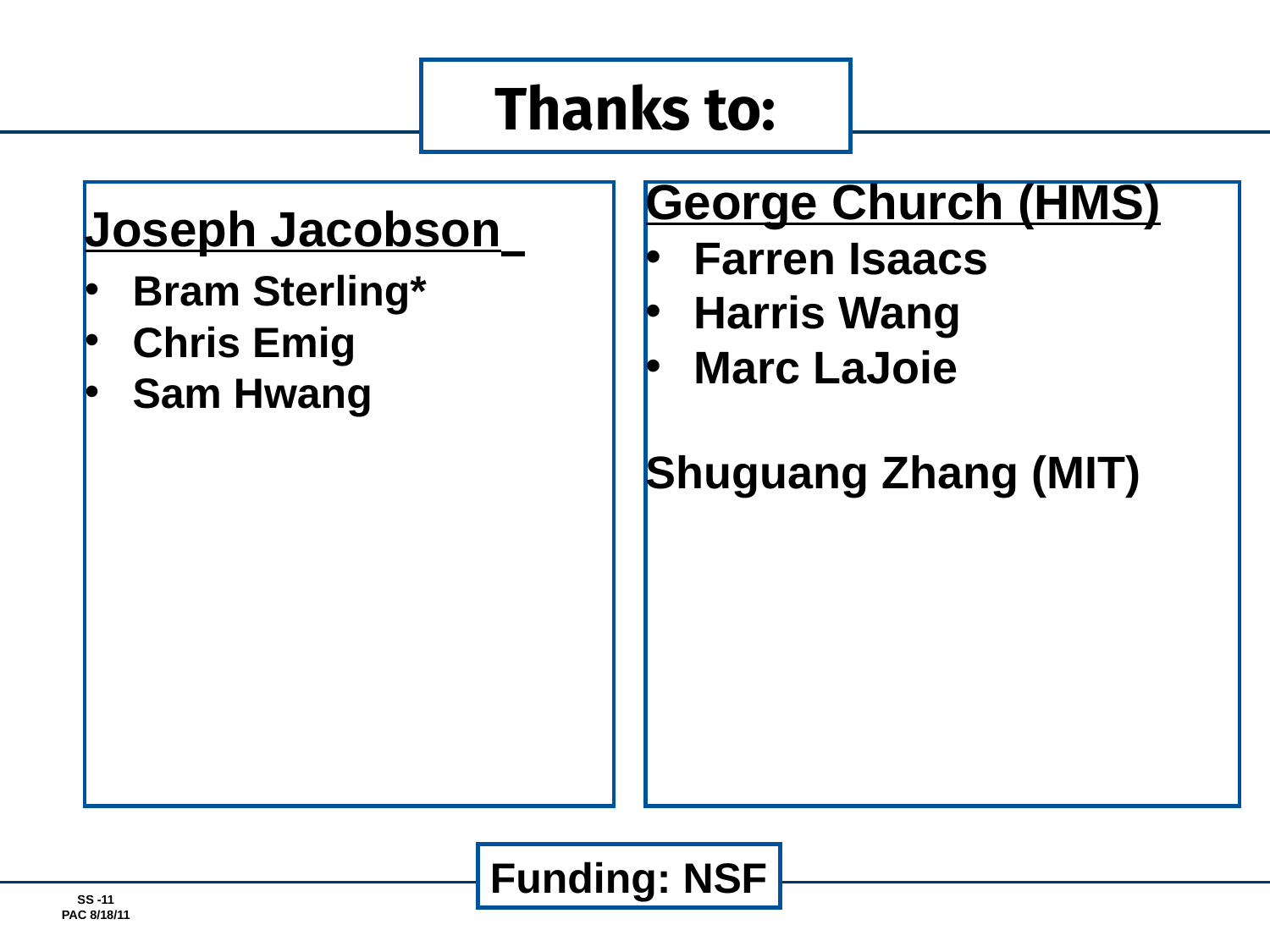

Thanks to:
Joseph Jacobson
Bram Sterling*
Chris Emig
Sam Hwang
George Church (HMS)
Farren Isaacs
Harris Wang
Marc LaJoie

Shuguang Zhang (MIT)

Funding: NSF